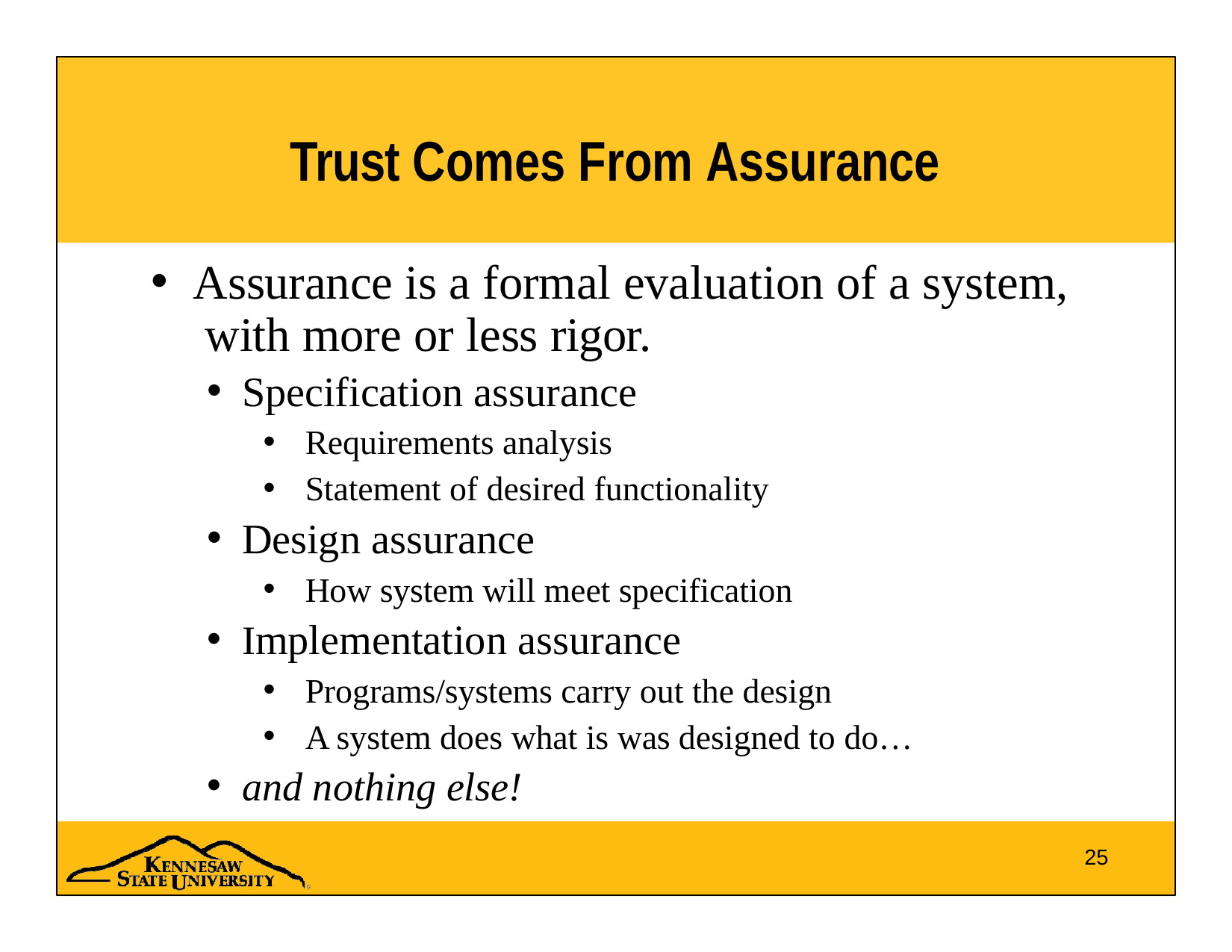

# Trust Comes From Assurance
Assurance is a formal evaluation of a system,  with more or less rigor.
Specification assurance
Requirements analysis
Statement of desired functionality
Design assurance
How system will meet specification
Implementation assurance
Programs/systems carry out the design
A system does what is was designed to do…
and nothing else!

25